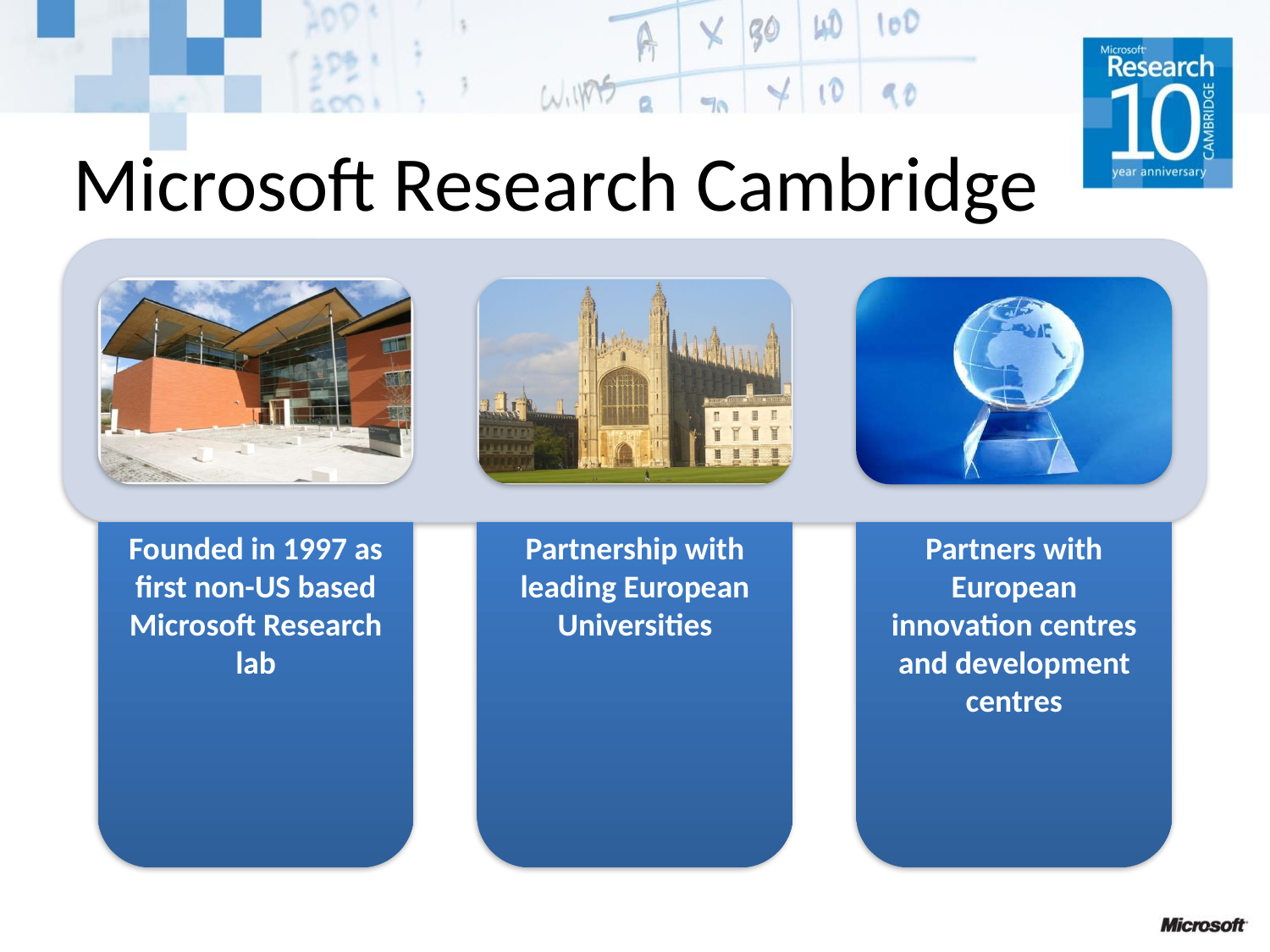

# Microsoft Research Cambridge
Founded in 1997 as first non-US based Microsoft Research lab
Partnership with leading European Universities
Partners with European innovation centres and development centres